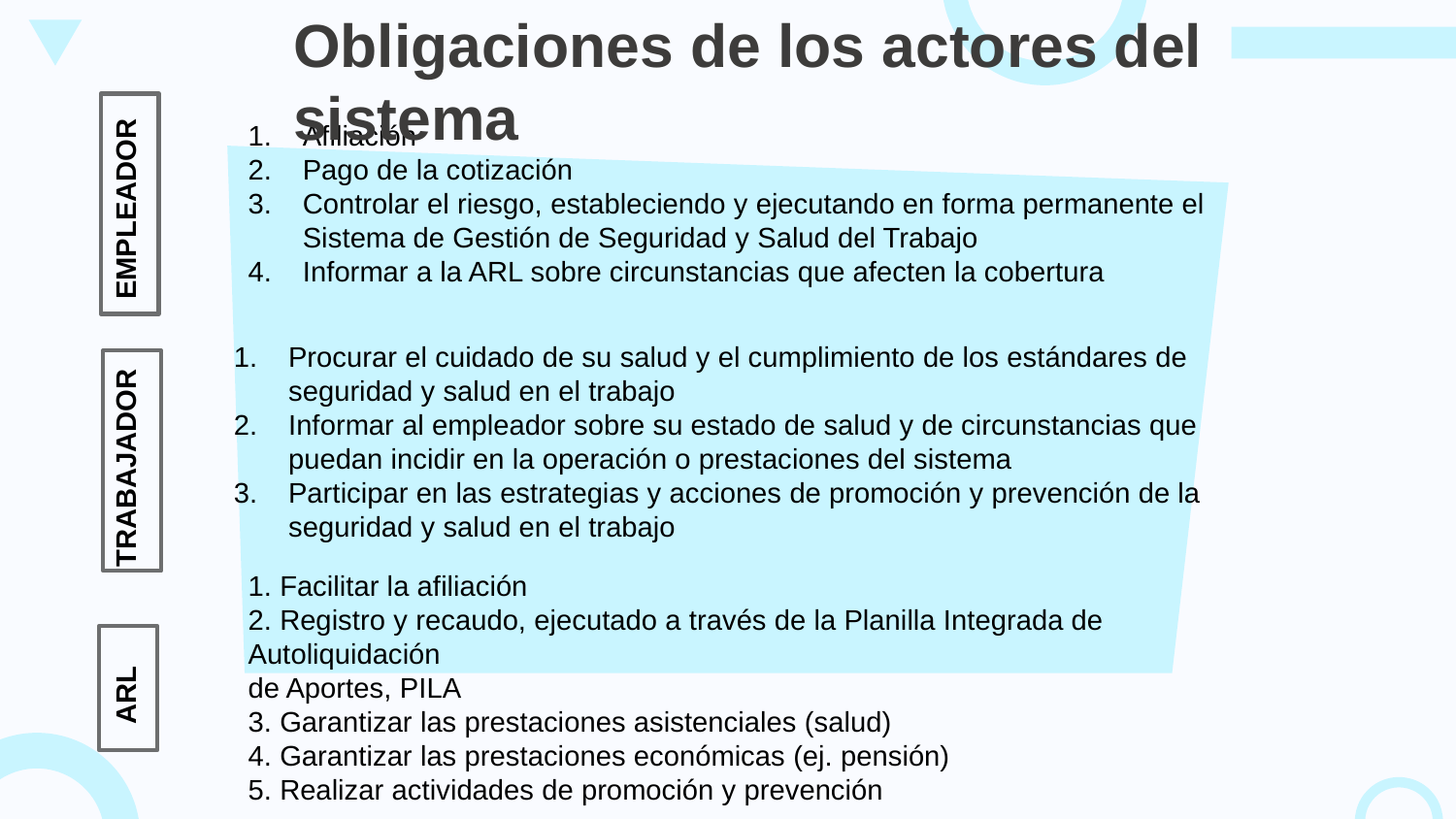

Obligaciones de los actores del sistema

Afiliación
Pago de la cotización
Controlar el riesgo, estableciendo y ejecutando en forma permanente el Sistema de Gestión de Seguridad y Salud del Trabajo
Informar a la ARL sobre circunstancias que afecten la cobertura
EMPLEADOR
Procurar el cuidado de su salud y el cumplimiento de los estándares de seguridad y salud en el trabajo
Informar al empleador sobre su estado de salud y de circunstancias que puedan incidir en la operación o prestaciones del sistema
Participar en las estrategias y acciones de promoción y prevención de la seguridad y salud en el trabajo

TRABAJADOR
1. Facilitar la afiliación
2. Registro y recaudo, ejecutado a través de la Planilla Integrada de Autoliquidación
de Aportes, PILA
3. Garantizar las prestaciones asistenciales (salud)
4. Garantizar las prestaciones económicas (ej. pensión)
5. Realizar actividades de promoción y prevención
ARL